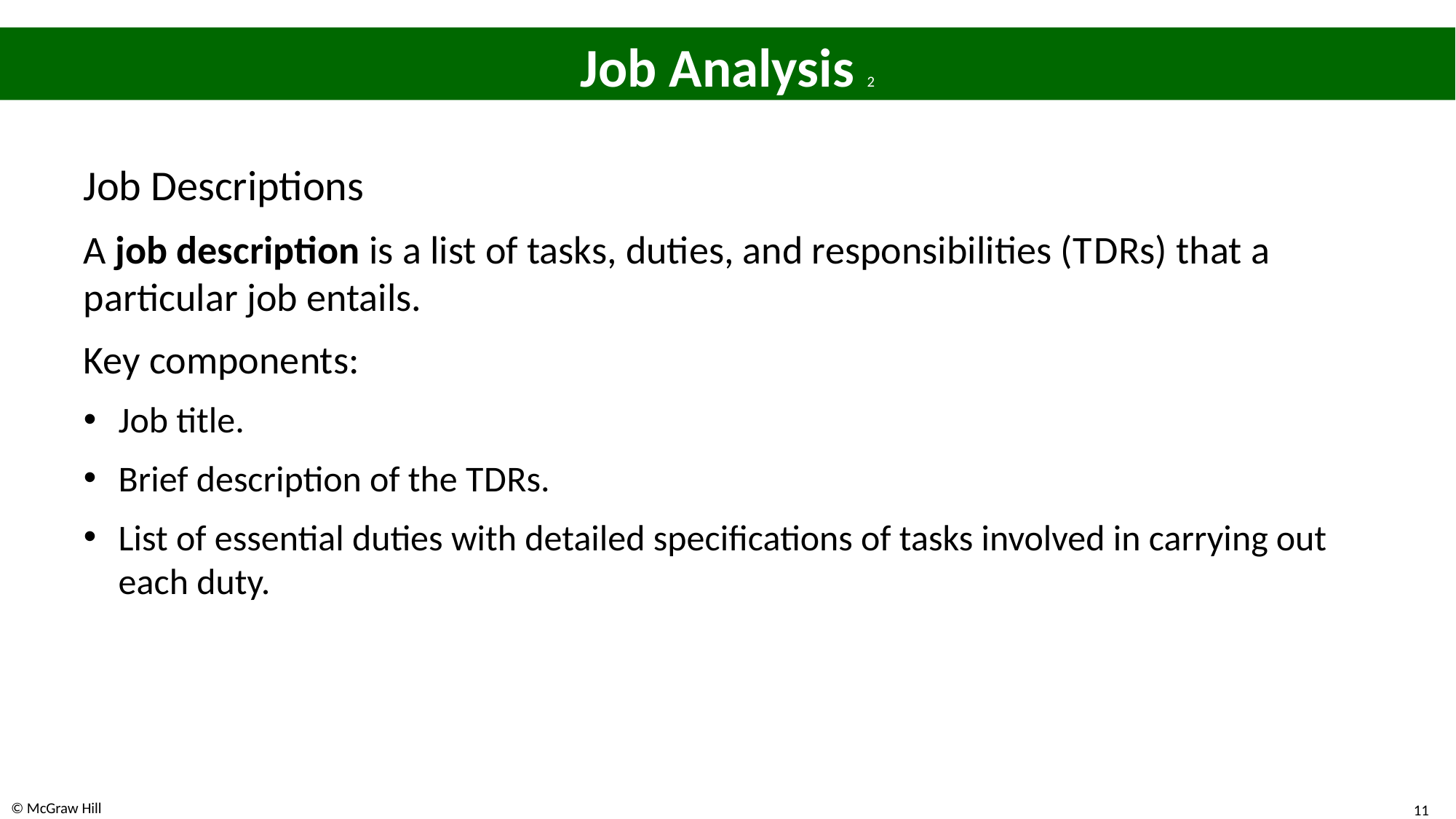

# Job Analysis 2
Job Descriptions
A job description is a list of tasks, duties, and responsibilities (T D Rs) that a particular job entails.
Key components:
Job title.
Brief description of the T D Rs.
List of essential duties with detailed specifications of tasks involved in carrying out each duty.